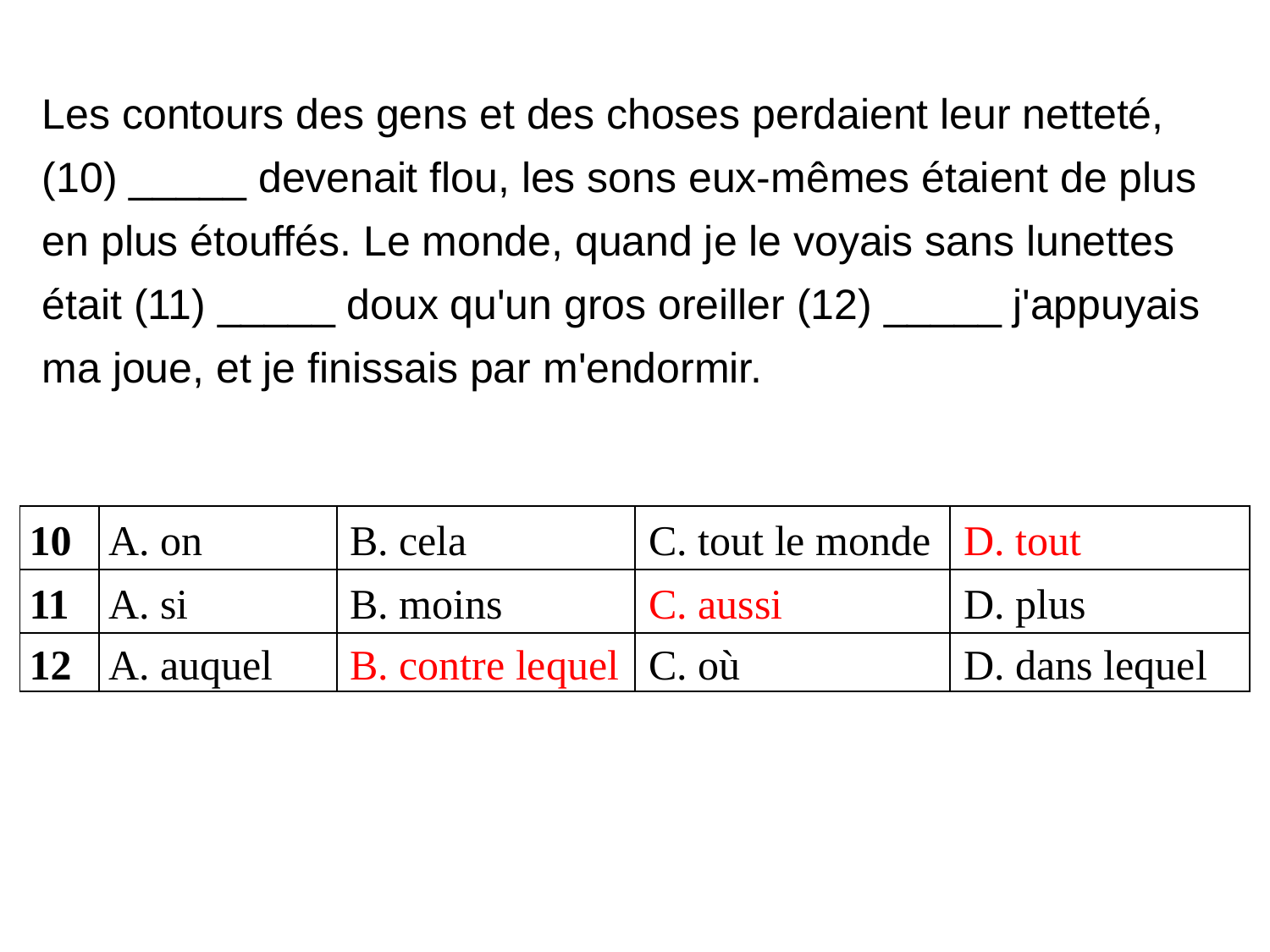

Les contours des gens et des choses perdaient leur netteté, (10) _____ devenait flou, les sons eux-mêmes étaient de plus en plus étouffés. Le monde, quand je le voyais sans lunettes était (11) _____ doux qu'un gros oreiller (12) _____ j'appuyais ma joue, et je finissais par m'endormir.
| 10 | А. on | B. cela | C. tout le monde | D. tout |
| --- | --- | --- | --- | --- |
| 11 | А. si | B. moins | C. aussi | D. plus |
| 12 | А. auquel | B. contre lequel | C. où | D. dans lequel |